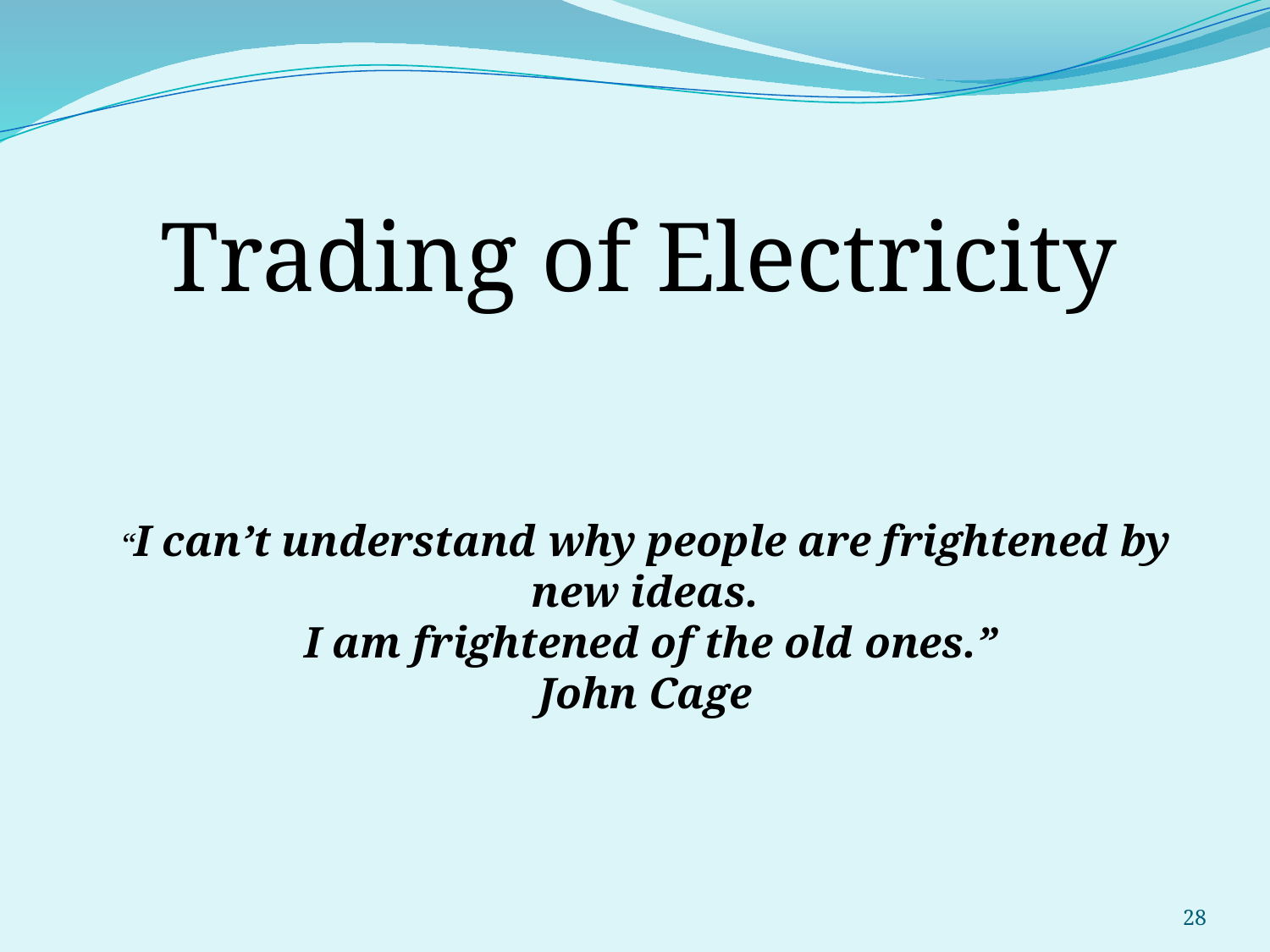

Trading of Electricity
“I can’t understand why people are frightened by new ideas.
 I am frightened of the old ones.”
John Cage

28